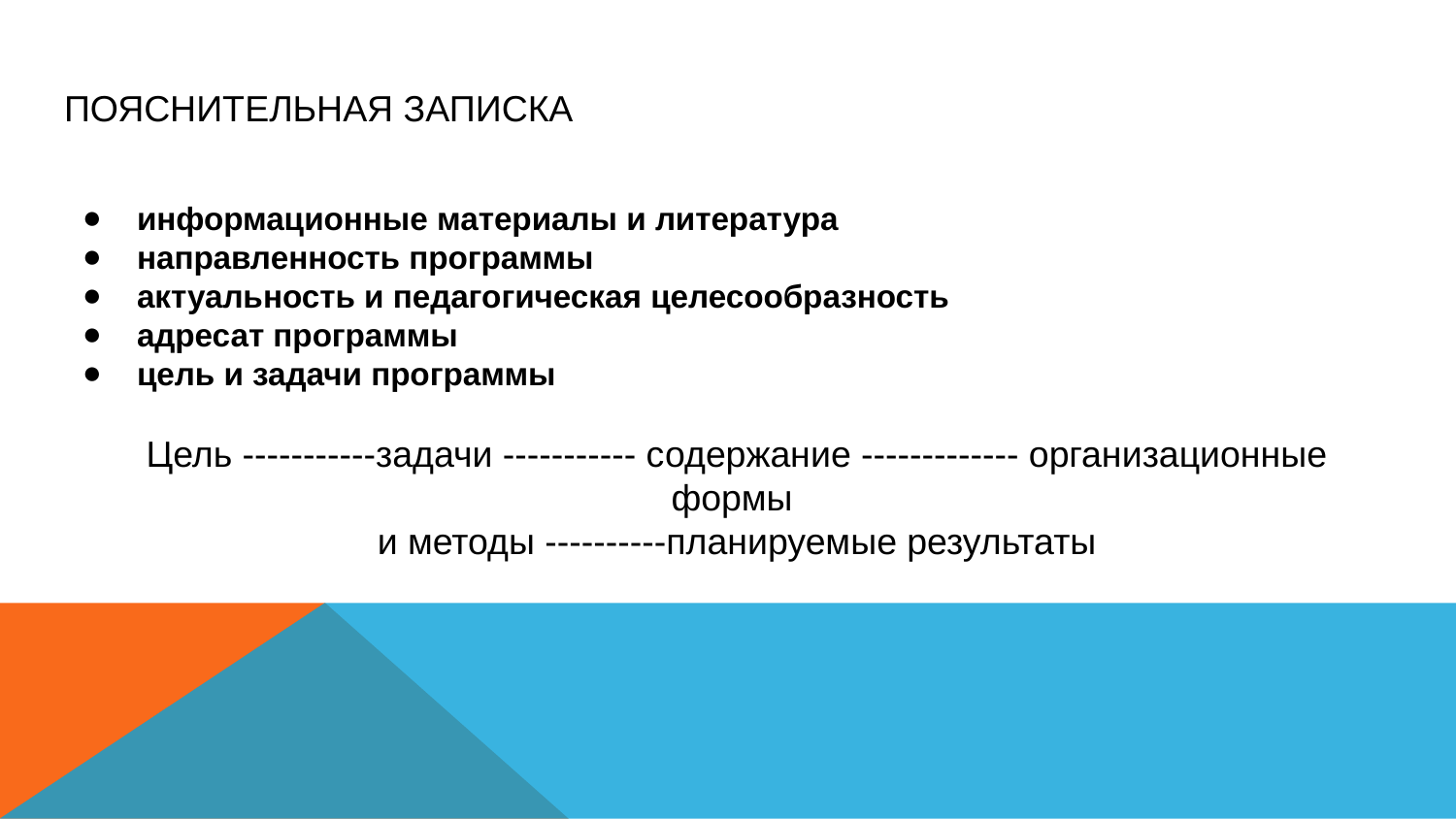

# Пояснительная записка
информационные материалы и литература
направленность программы
актуальность и педагогическая целесообразность
адресат программы
цель и задачи программы
Цель -----------задачи ----------- содержание ------------- организационные формы
и методы ----------планируемые результаты